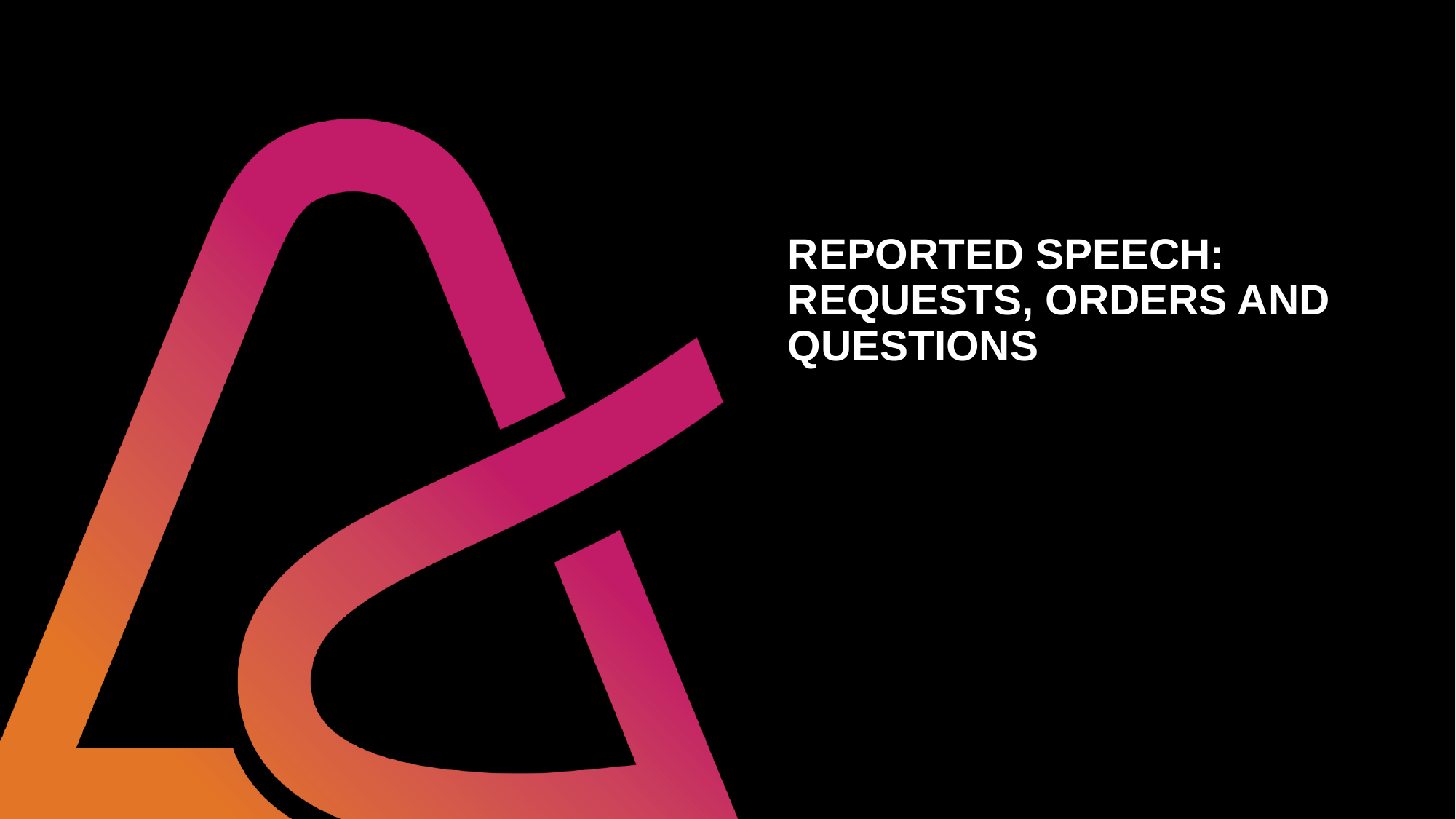

# REPORTED SPEECH: REQUESTS, ORDERS AND QUESTIONS